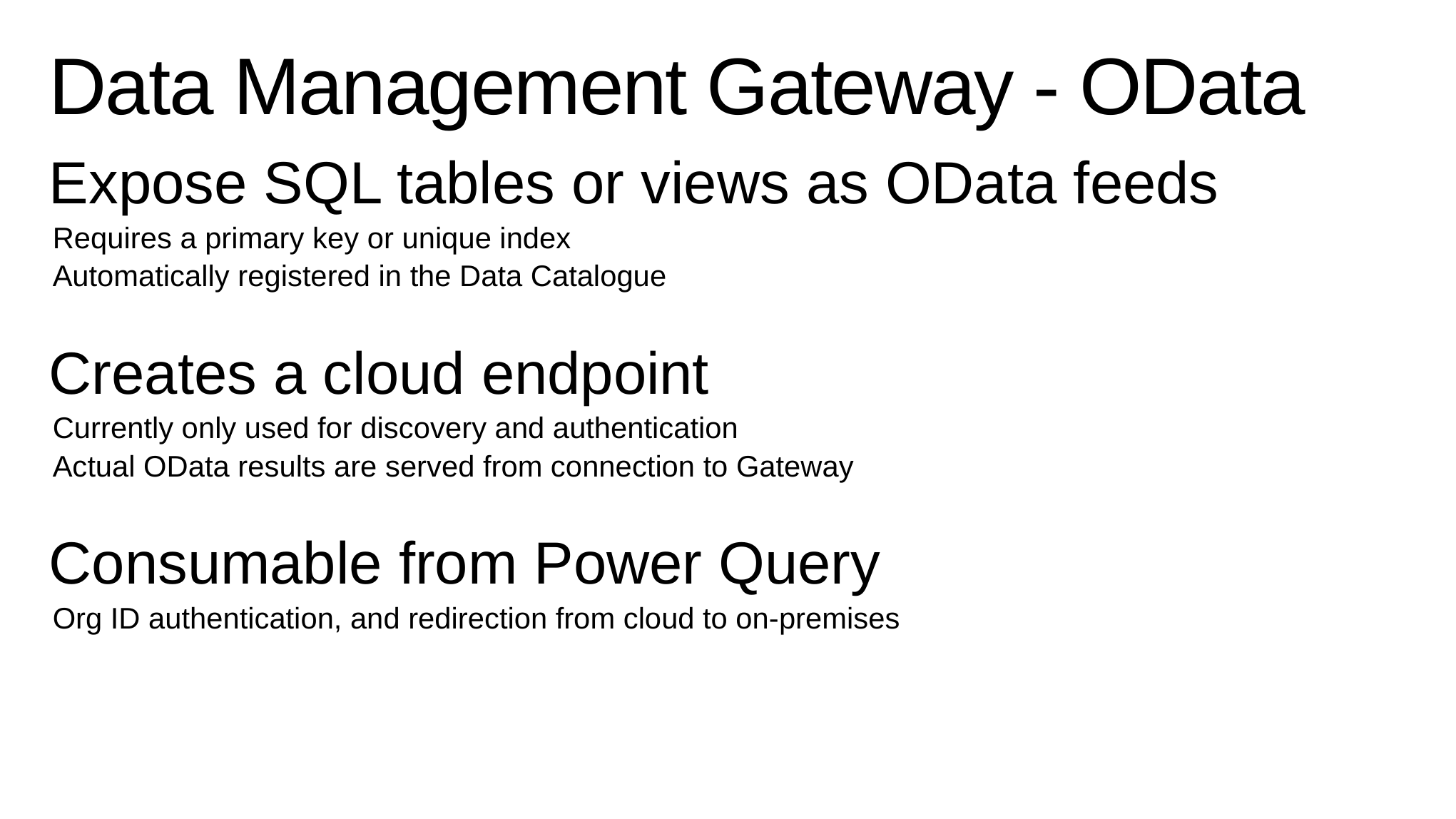

# Data Management Gateway - OData
Expose SQL tables or views as OData feeds
Requires a primary key or unique index
Automatically registered in the Data Catalogue

Creates a cloud endpoint
Currently only used for discovery and authentication
Actual OData results are served from connection to Gateway

Consumable from Power Query
Org ID authentication, and redirection from cloud to on-premises